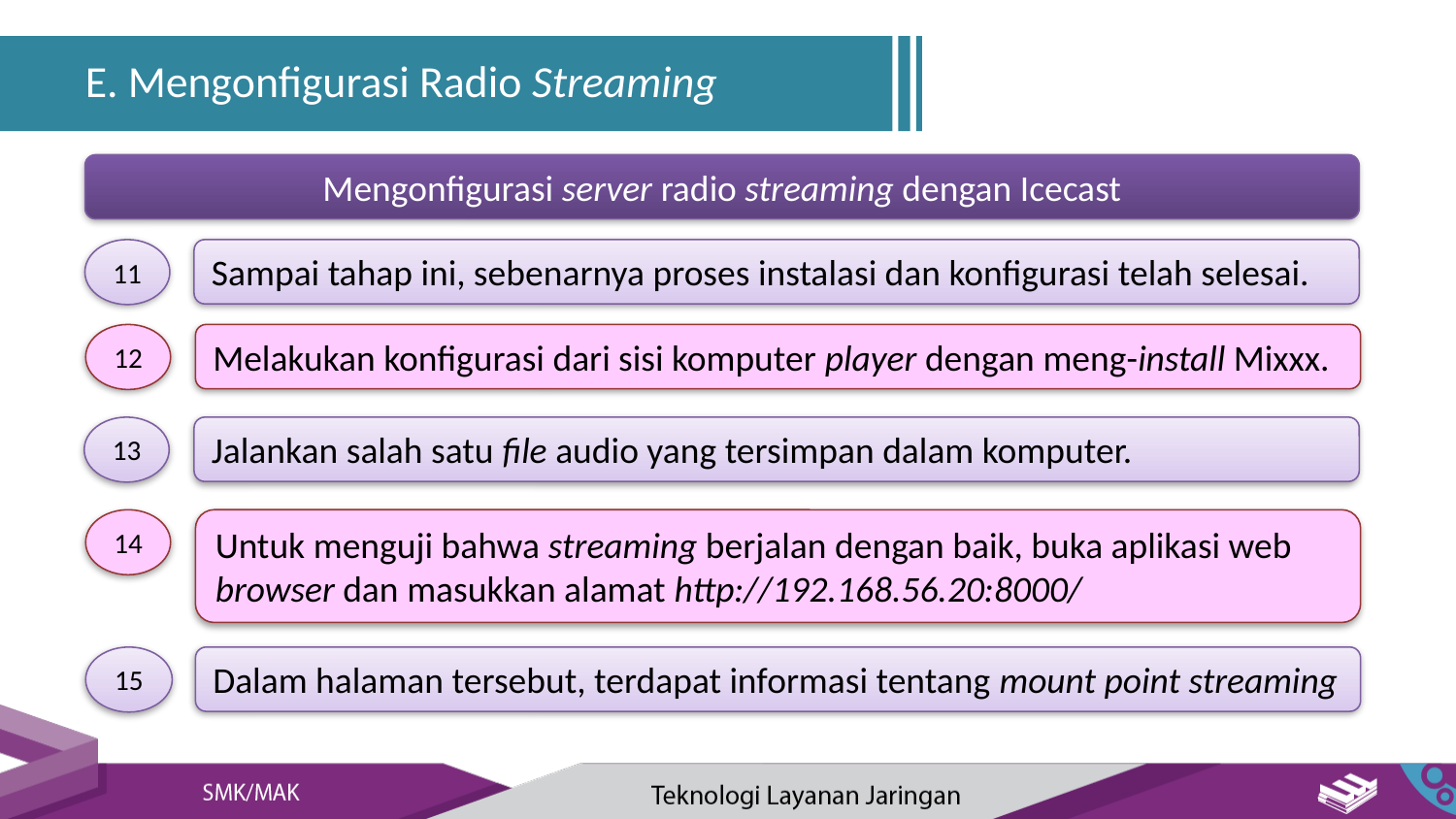

E. Mengonfigurasi Radio Streaming
Mengonfigurasi server radio streaming dengan Icecast
11
Sampai tahap ini, sebenarnya proses instalasi dan konfigurasi telah selesai.
12
Melakukan konfigurasi dari sisi komputer player dengan meng-install Mixxx.
13
Jalankan salah satu file audio yang tersimpan dalam komputer.
14
Untuk menguji bahwa streaming berjalan dengan baik, buka aplikasi web browser dan masukkan alamat http://192.168.56.20:8000/
15
Dalam halaman tersebut, terdapat informasi tentang mount point streaming